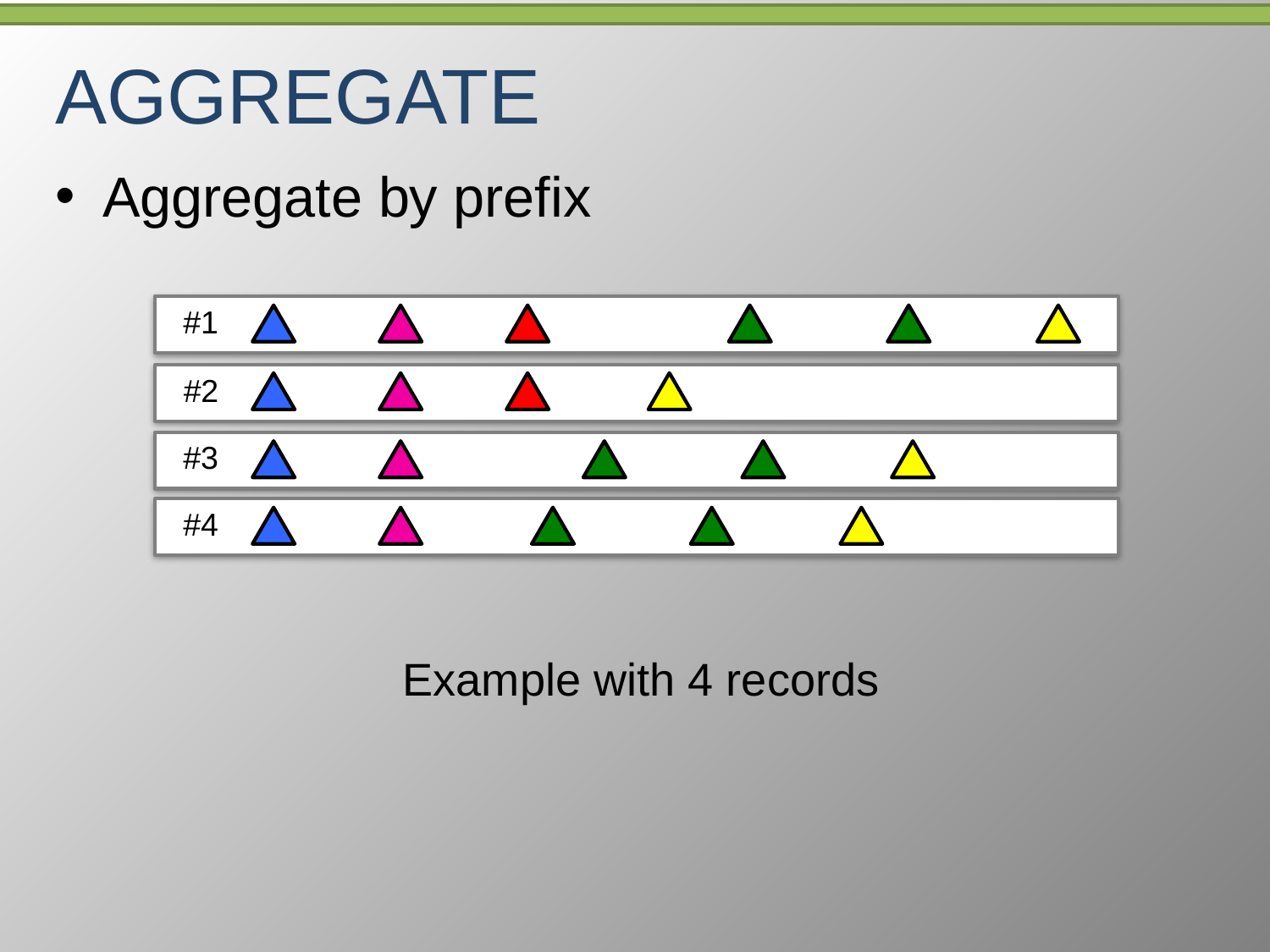

# Aggregate
Aggregate by prefix

#1

#2

#3

#4

Example with 4 records